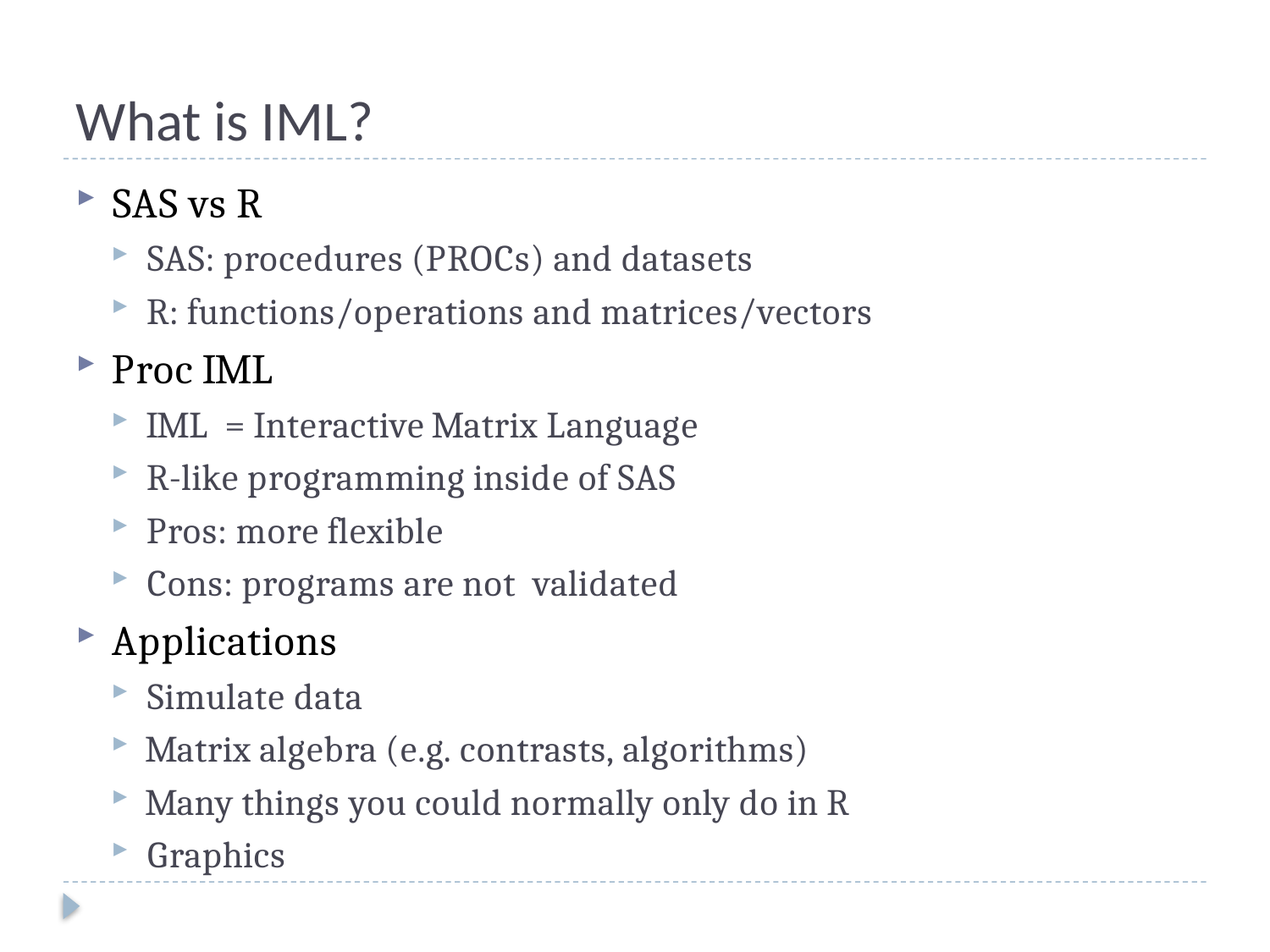

# What is IML?
SAS vs R
SAS: procedures (PROCs) and datasets
R: functions/operations and matrices/vectors
Proc IML
IML  = Interactive Matrix Language
R-like programming inside of SAS
Pros: more flexible
Cons: programs are not  validated
Applications
Simulate data
Matrix algebra (e.g. contrasts, algorithms)
Many things you could normally only do in R
Graphics